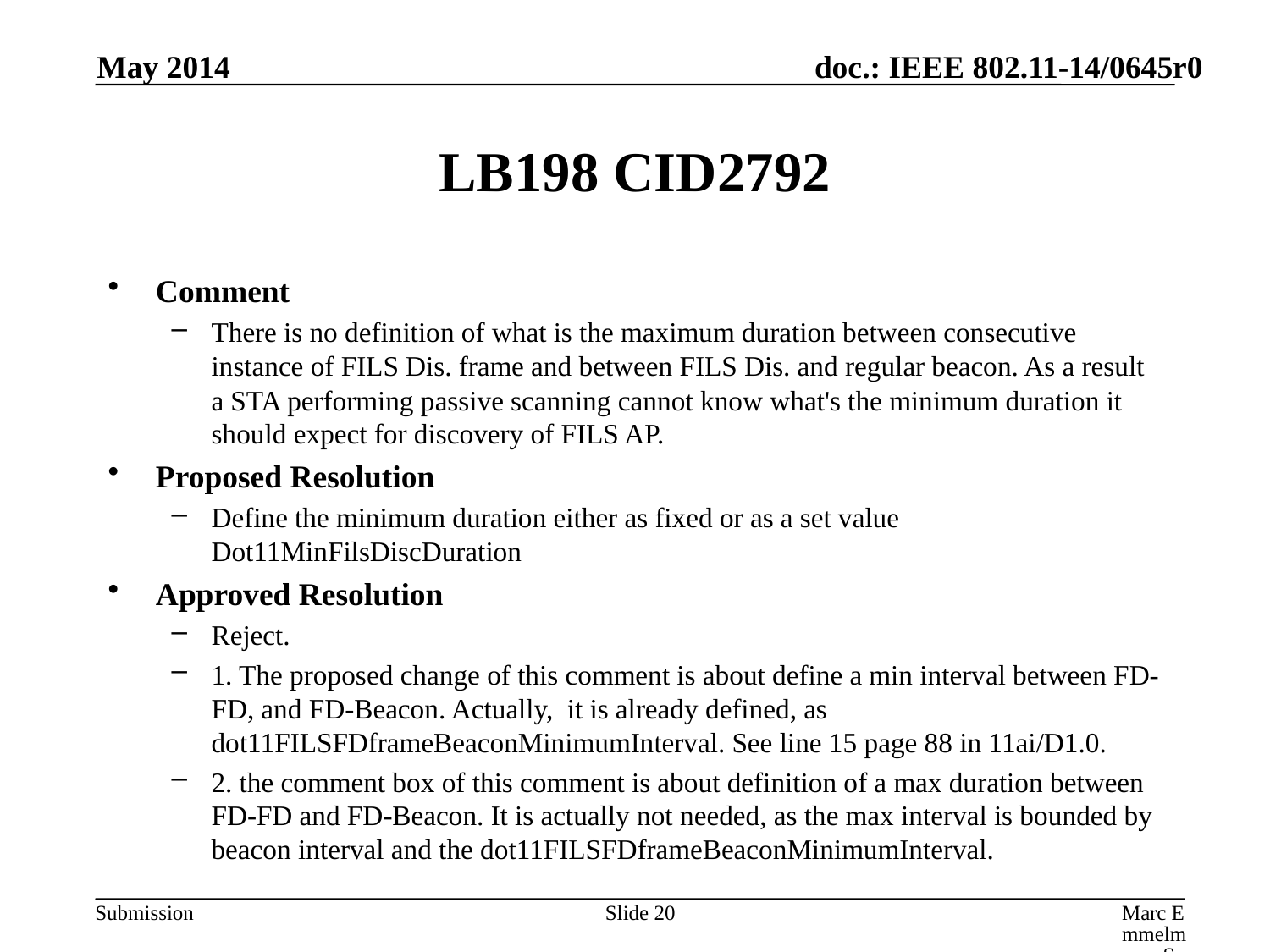

May 2014
# LB198 CID2792
Comment
There is no definition of what is the maximum duration between consecutive instance of FILS Dis. frame and between FILS Dis. and regular beacon. As a result a STA performing passive scanning cannot know what's the minimum duration it should expect for discovery of FILS AP.
Proposed Resolution
Define the minimum duration either as fixed or as a set value Dot11MinFilsDiscDuration
Approved Resolution
Reject.
1. The proposed change of this comment is about define a min interval between FD-FD, and FD-Beacon. Actually,  it is already defined, as dot11FILSFDframeBeaconMinimumInterval. See line 15 page 88 in 11ai/D1.0.
2. the comment box of this comment is about definition of a max duration between FD-FD and FD-Beacon. It is actually not needed, as the max interval is bounded by beacon interval and the dot11FILSFDframeBeaconMinimumInterval.

Slide 20
Marc Emmelmann, Self